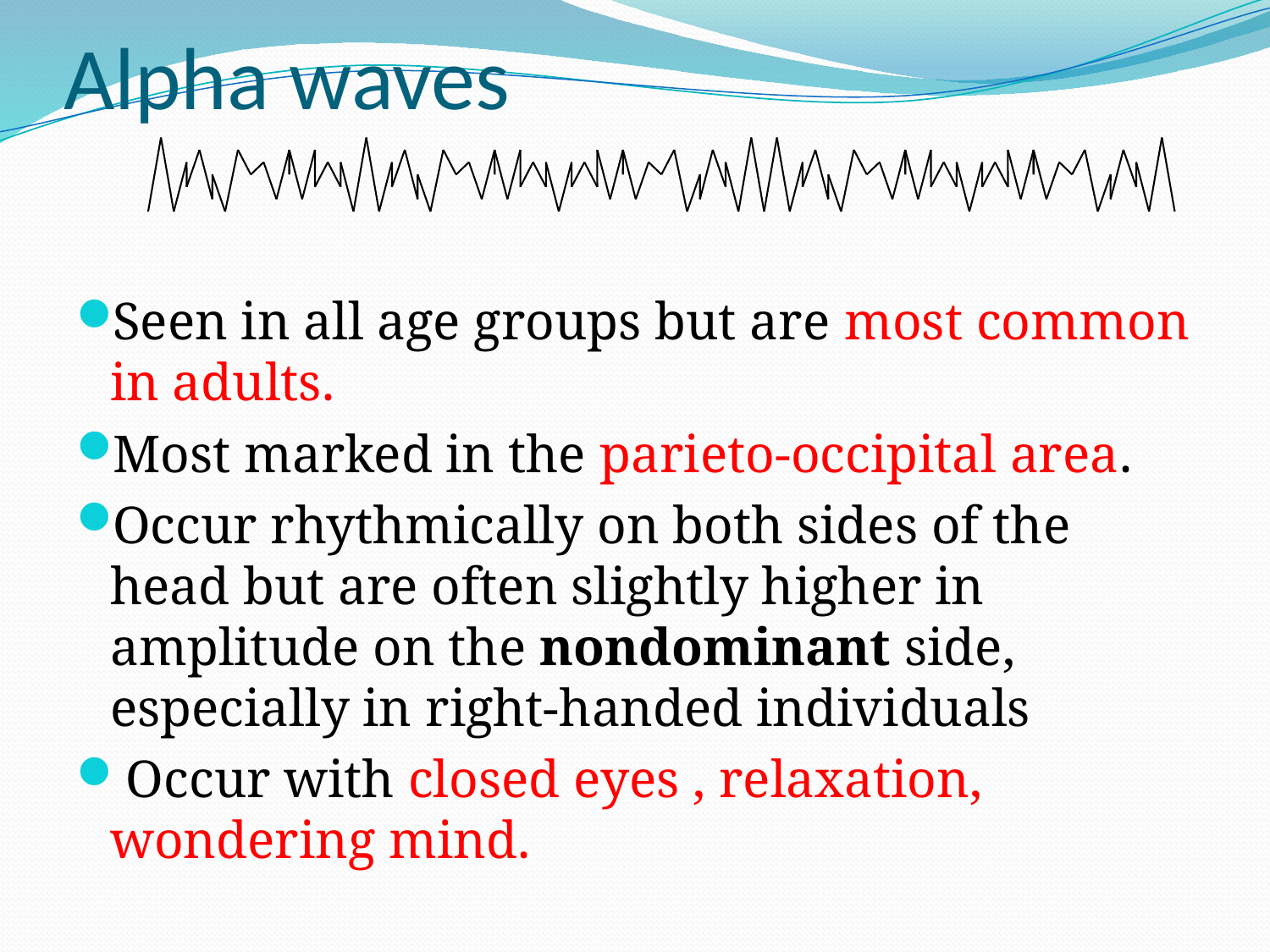

# Alpha waves

Seen in all age groups but are most common in adults.
Most marked in the parieto-occipital area.
Occur rhythmically on both sides of the head but are often slightly higher in amplitude on the nondominant side, especially in right-handed individuals
 Occur with closed eyes , relaxation, wondering mind.